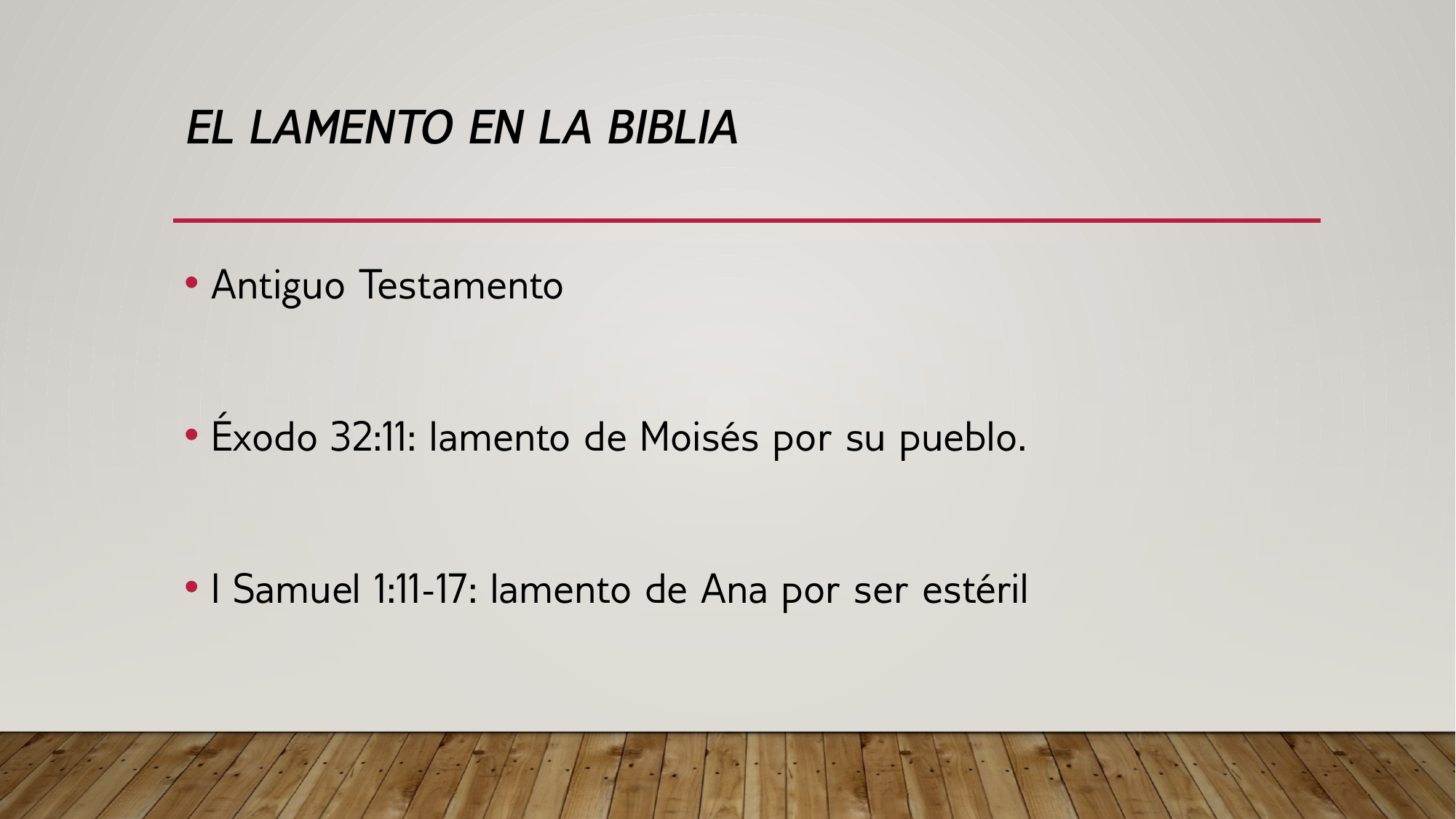

# El lamento en la Biblia
Antiguo Testamento

Éxodo 32:11: lamento de Moisés por su pueblo.

I Samuel 1:11-17: lamento de Ana por ser estéril